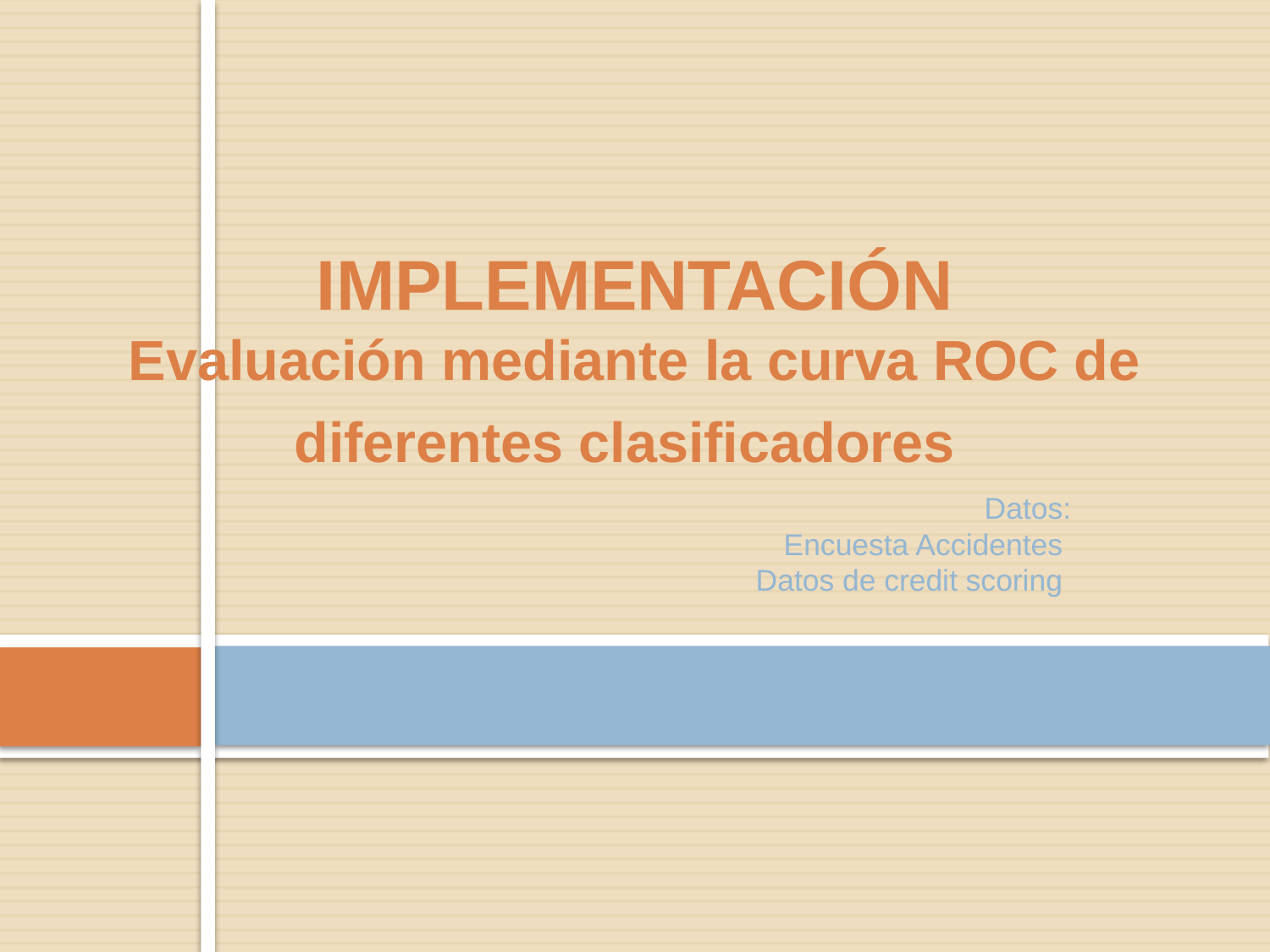

IMPLEMENTACIÓN
Evaluación mediante la curva ROC de diferentes clasificadores
Datos:
Encuesta Accidentes
Datos de credit scoring